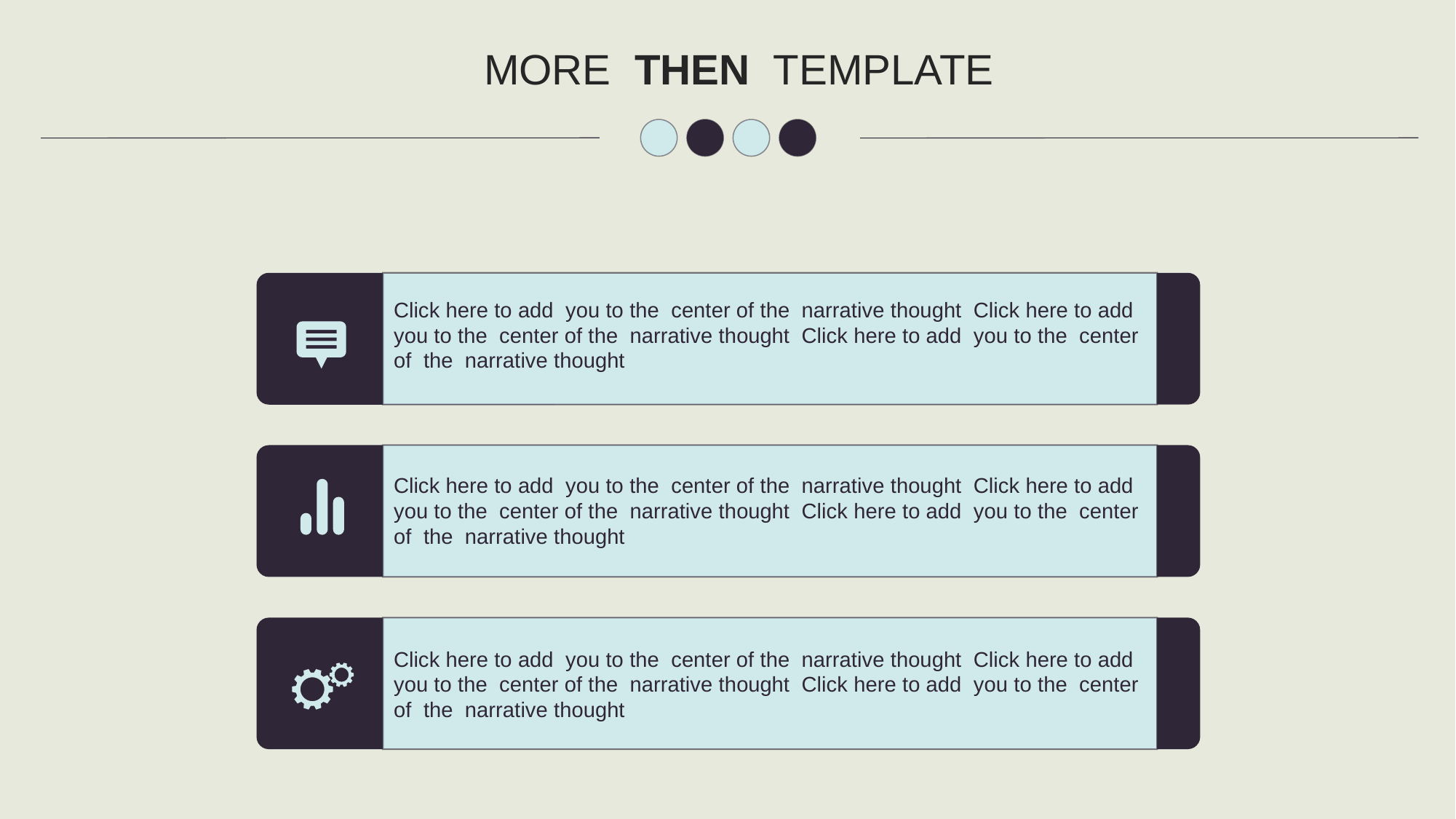

MORE  THEN  TEMPLATE

Click here to add  you to the  center of the  narrative thought  Click here to add
you to the  center of the  narrative thought  Click here to add  you to the  center
of  the  narrative thought

Click here to add  you to the  center of the  narrative thought  Click here to add
you to the  center of the  narrative thought  Click here to add  you to the  center
of  the  narrative thought

Click here to add  you to the  center of the  narrative thought  Click here to add
you to the  center of the  narrative thought  Click here to add  you to the  center
of  the  narrative thought